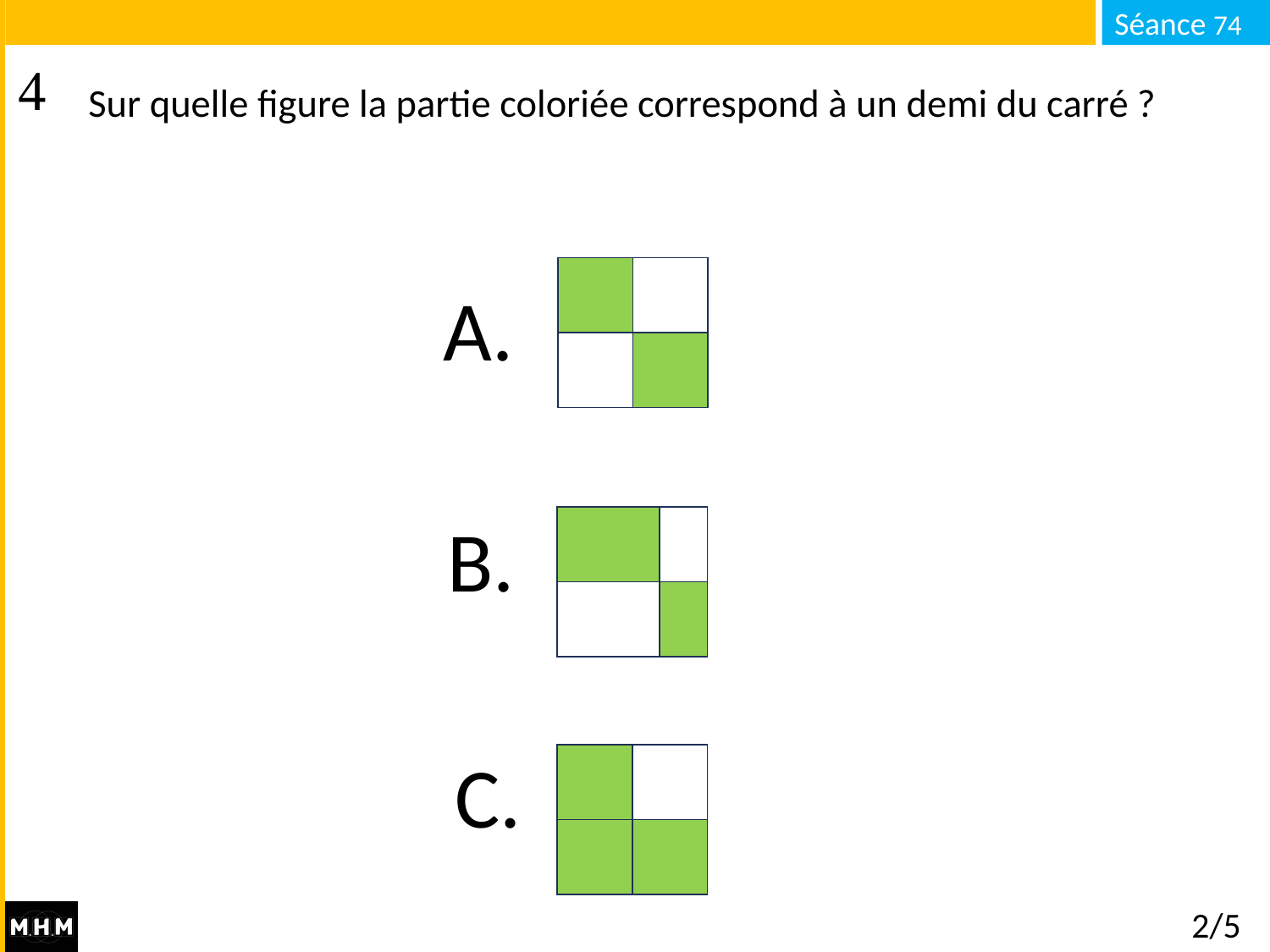

# Sur quelle figure la partie coloriée correspond à un demi du carré ?

A.

B.

C.

2/5